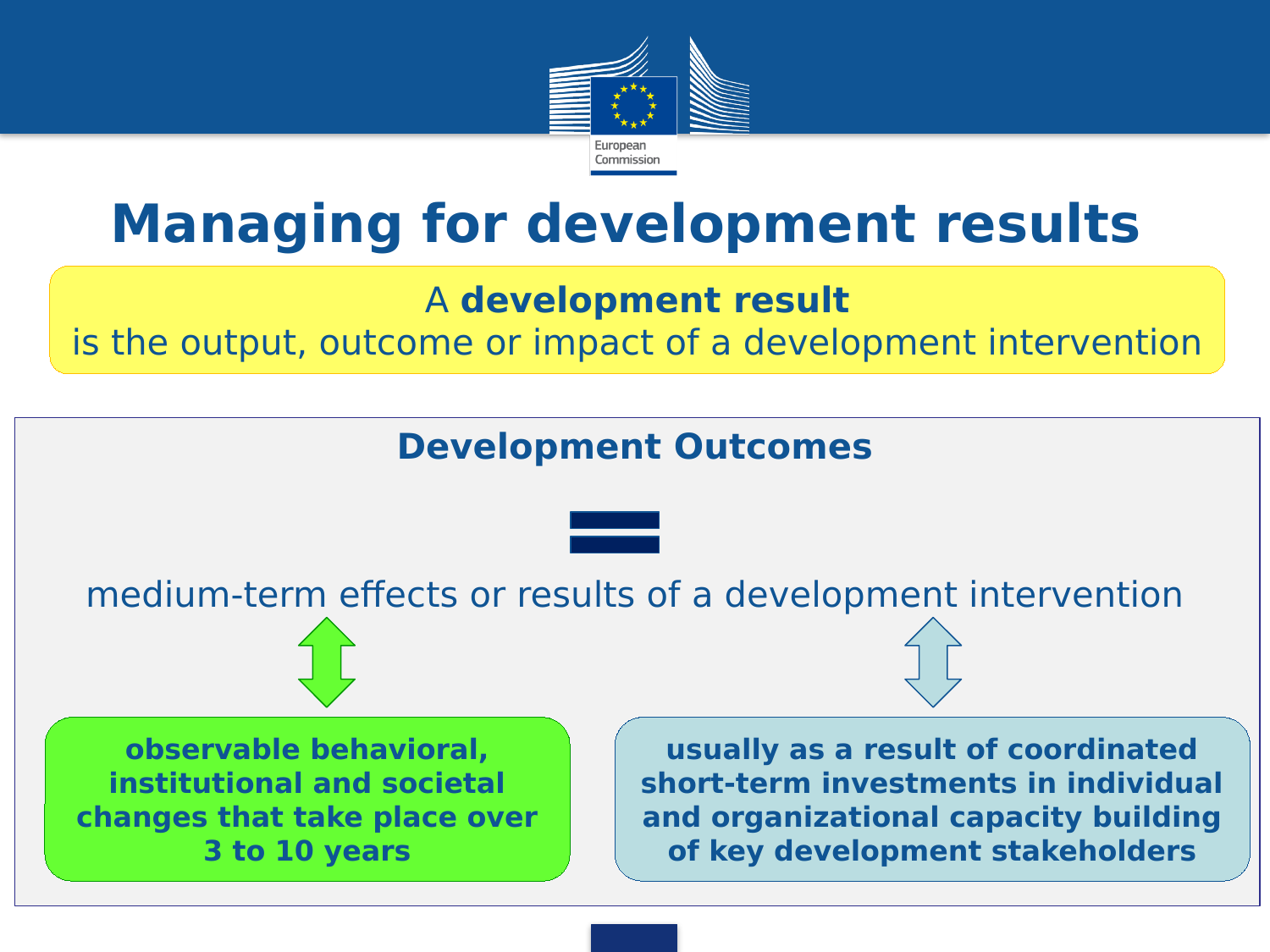

# Managing for development results
A development result
is the output, outcome or impact of a development intervention

Development Outcomes

medium-term effects or results of a development intervention

observable behavioral, institutional and societal changes that take place over 3 to 10 years
usually as a result of coordinated short-term investments in individual and organizational capacity building of key development stakeholders